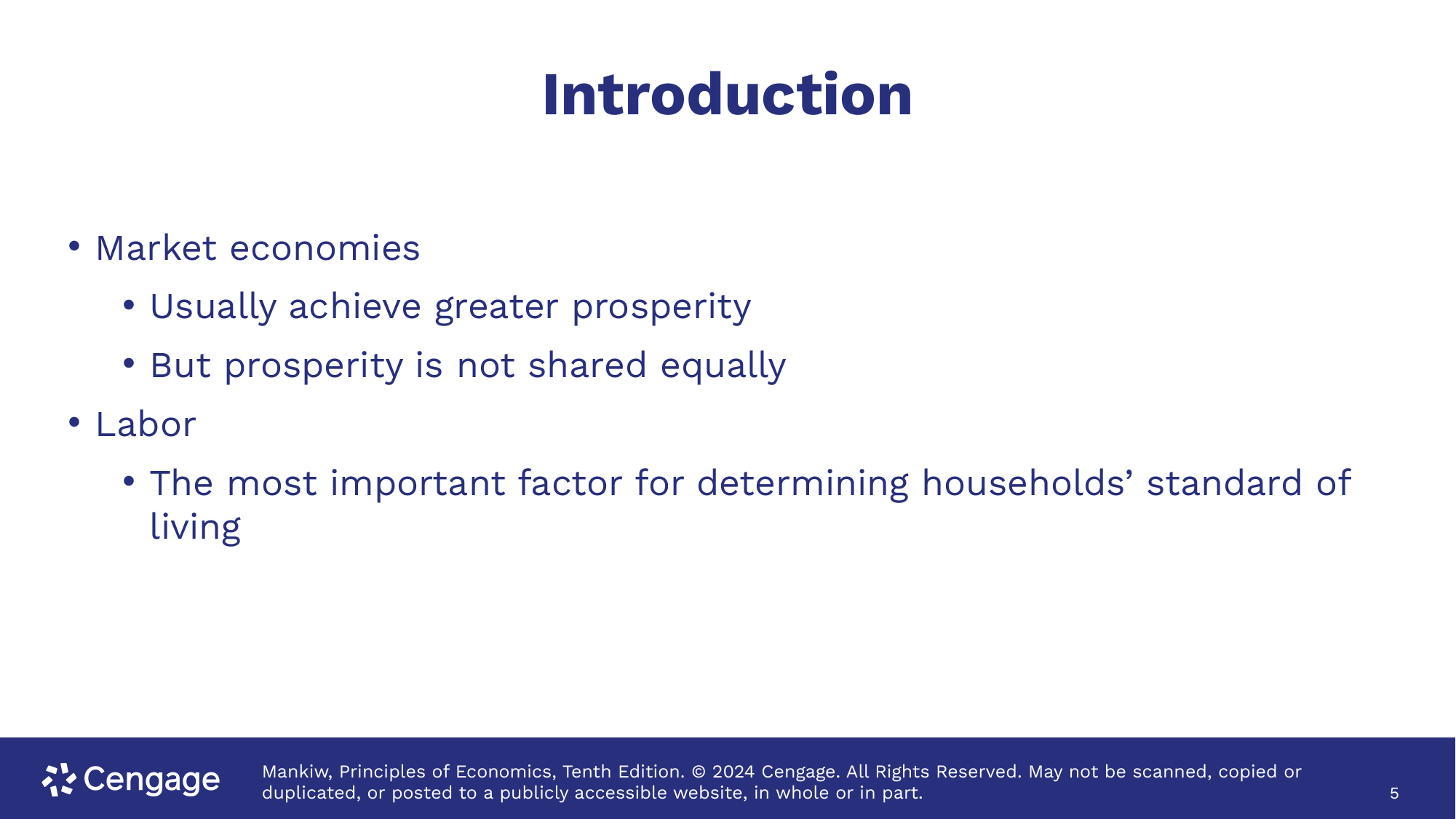

# Introduction
Market economies
Usually achieve greater prosperity
But prosperity is not shared equally
Labor
The most important factor for determining households’ standard of living